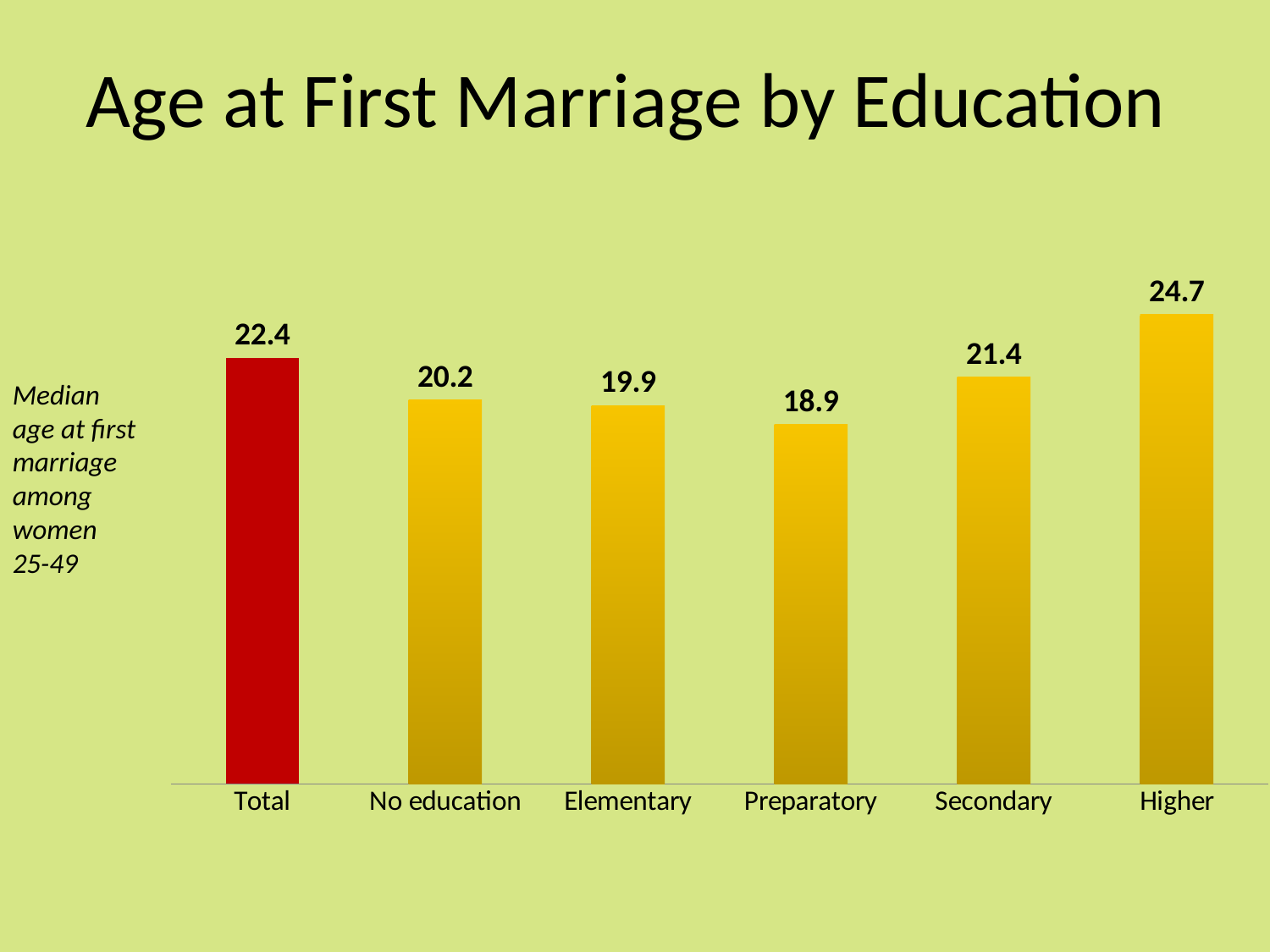

# Age at First Marriage by Education

### Chart

| Category | Median age at first sex |
|---|---|
| Total | 22.4 |
| No education | 20.2 |
| Elementary | 19.9 |
| Preparatory | 18.9 |
| Secondary | 21.4 |
| Higher | 24.7 |
Median age at first marriage among women
25-49